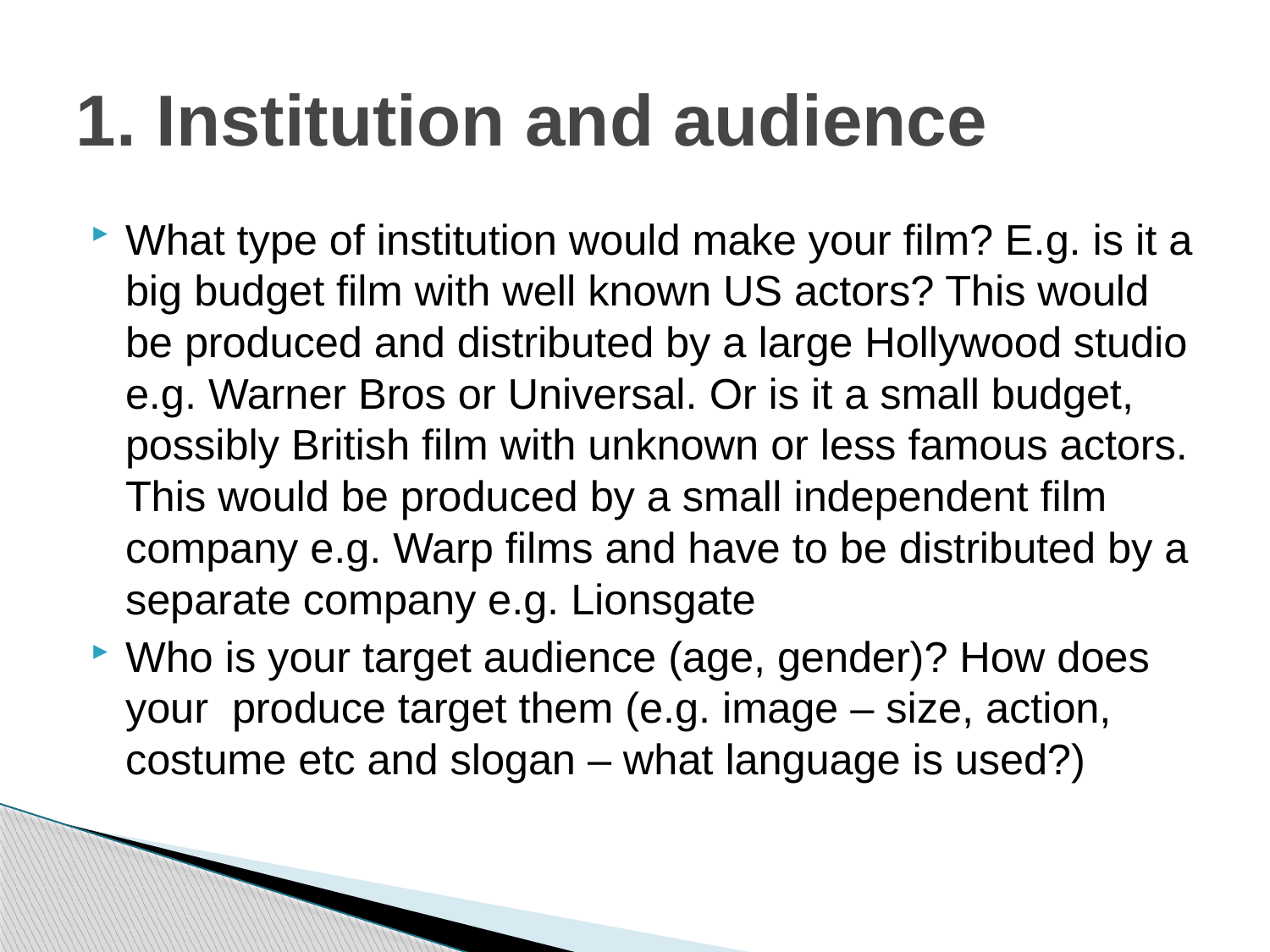

# 1. Institution and audience
What type of institution would make your film? E.g. is it a big budget film with well known US actors? This would be produced and distributed by a large Hollywood studio e.g. Warner Bros or Universal. Or is it a small budget, possibly British film with unknown or less famous actors. This would be produced by a small independent film company e.g. Warp films and have to be distributed by a separate company e.g. Lionsgate
Who is your target audience (age, gender)? How does your  produce target them (e.g. image – size, action, costume etc and slogan – what language is used?)